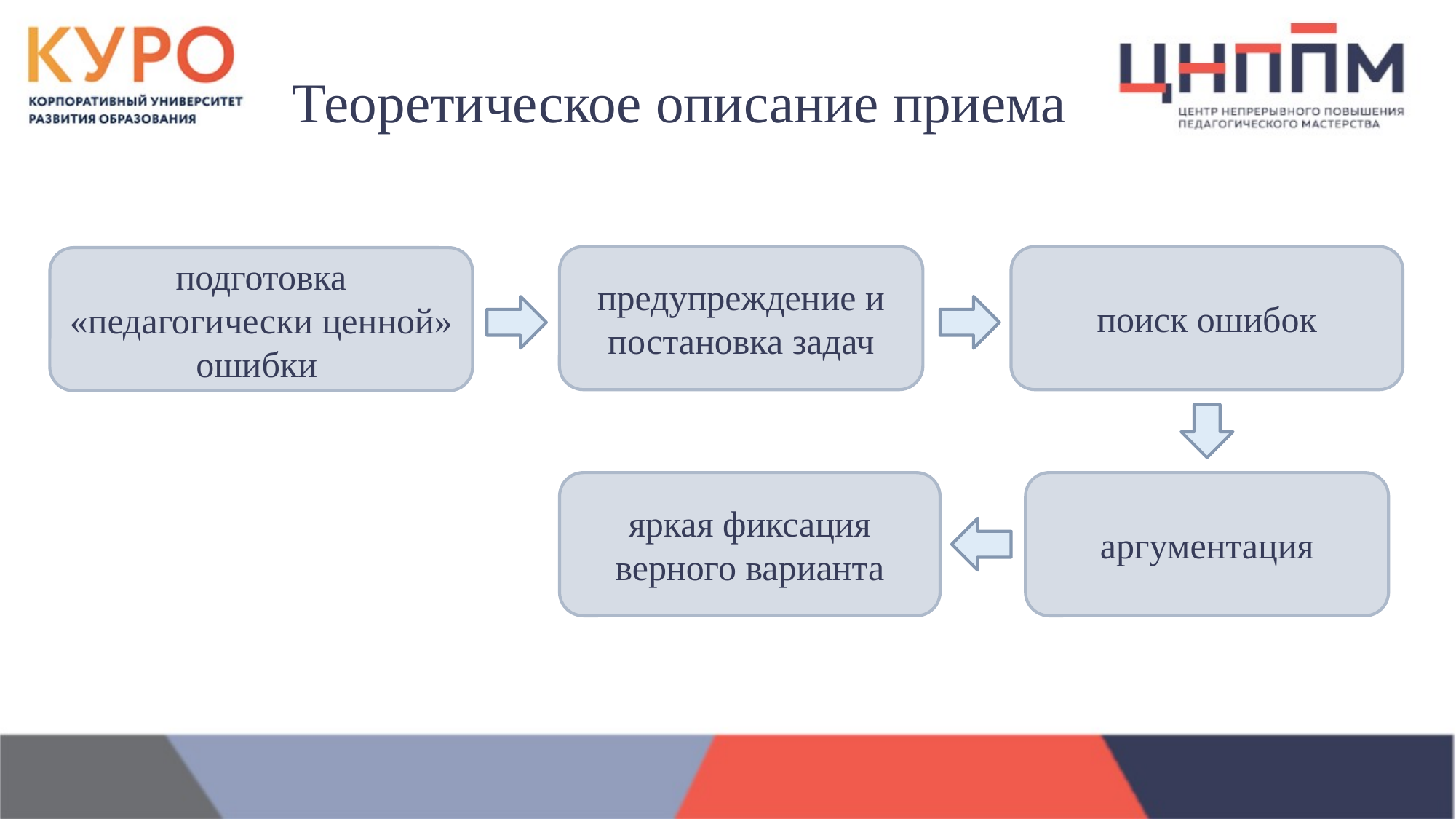

Теоретическое описание приема
предупреждение и постановка задач
поиск ошибок
подготовка «педагогически ценной» ошибки

яркая фиксация верного варианта
аргументация